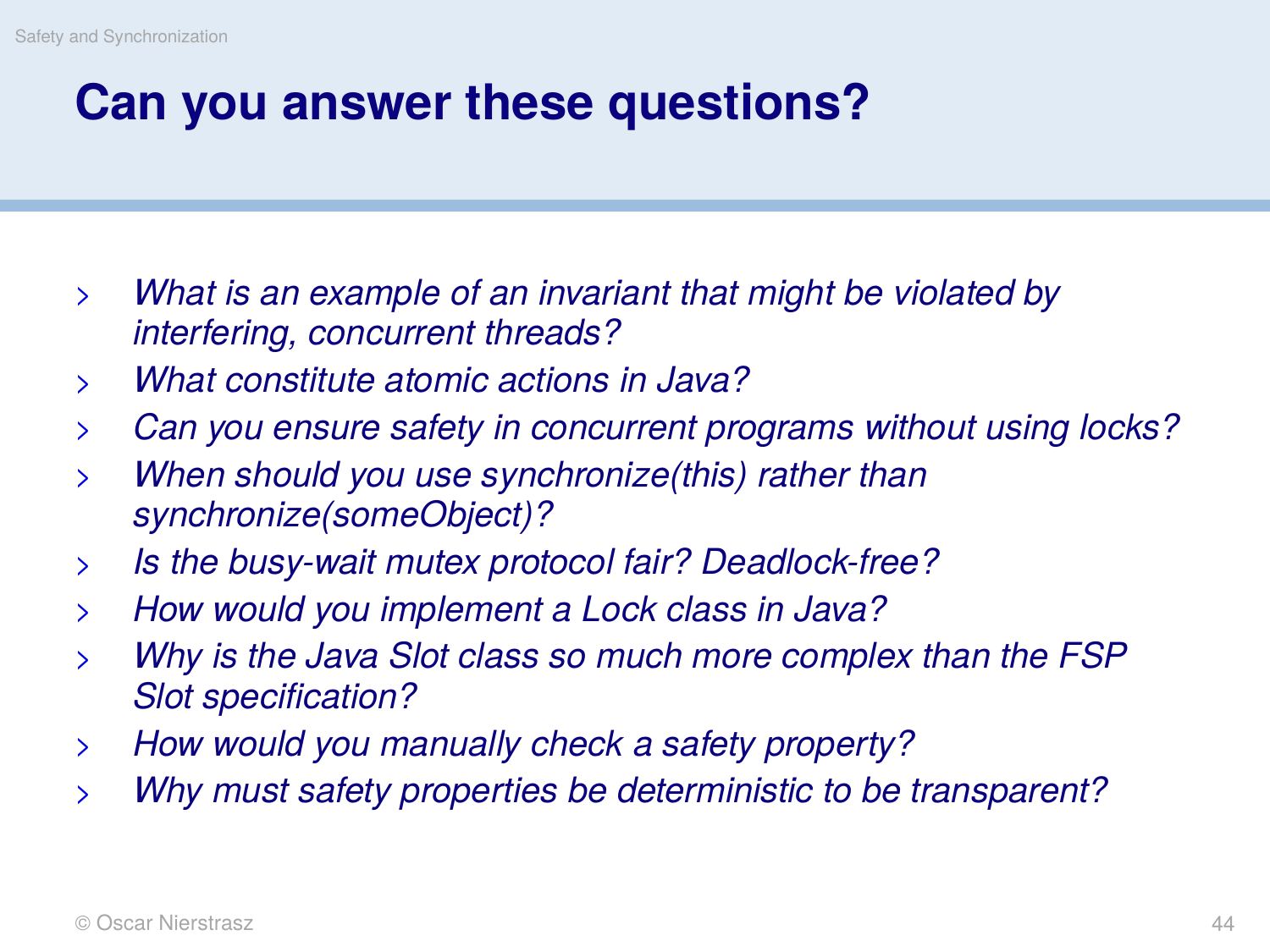

Safety and Synchronization
# Can you answer these questions?
What is an example of an invariant that might be violated by interfering, concurrent threads?
What constitute atomic actions in Java?
Can you ensure safety in concurrent programs without using locks?
When should you use synchronize(this) rather than synchronize(someObject)?
Is the busy-wait mutex protocol fair? Deadlock-free?
How would you implement a Lock class in Java?
Why is the Java Slot class so much more complex than the FSP Slot specification?
How would you manually check a safety property?
Why must safety properties be deterministic to be transparent?
© Oscar Nierstrasz
44